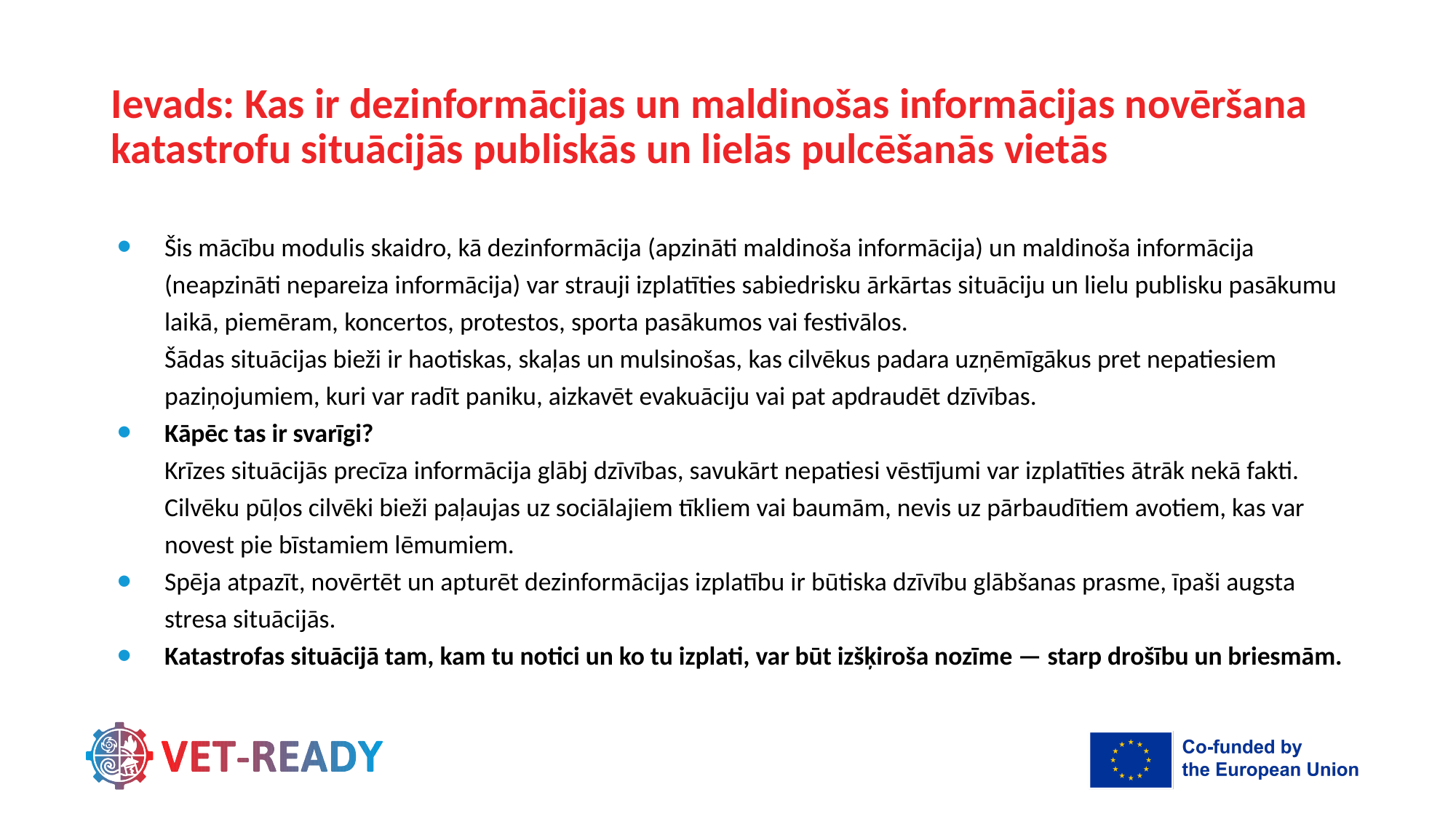

# Ievads: Kas ir dezinformācijas un maldinošas informācijas novēršana katastrofu situācijās publiskās un lielās pulcēšanās vietās
Šis mācību modulis skaidro, kā dezinformācija (apzināti maldinoša informācija) un maldinoša informācija (neapzināti nepareiza informācija) var strauji izplatīties sabiedrisku ārkārtas situāciju un lielu publisku pasākumu laikā, piemēram, koncertos, protestos, sporta pasākumos vai festivālos.
Šādas situācijas bieži ir haotiskas, skaļas un mulsinošas, kas cilvēkus padara uzņēmīgākus pret nepatiesiem paziņojumiem, kuri var radīt paniku, aizkavēt evakuāciju vai pat apdraudēt dzīvības.
Kāpēc tas ir svarīgi?
Krīzes situācijās precīza informācija glābj dzīvības, savukārt nepatiesi vēstījumi var izplatīties ātrāk nekā fakti.
Cilvēku pūļos cilvēki bieži paļaujas uz sociālajiem tīkliem vai baumām, nevis uz pārbaudītiem avotiem, kas var novest pie bīstamiem lēmumiem.
Spēja atpazīt, novērtēt un apturēt dezinformācijas izplatību ir būtiska dzīvību glābšanas prasme, īpaši augsta stresa situācijās.
Katastrofas situācijā tam, kam tu notici un ko tu izplati, var būt izšķiroša nozīme — starp drošību un briesmām.